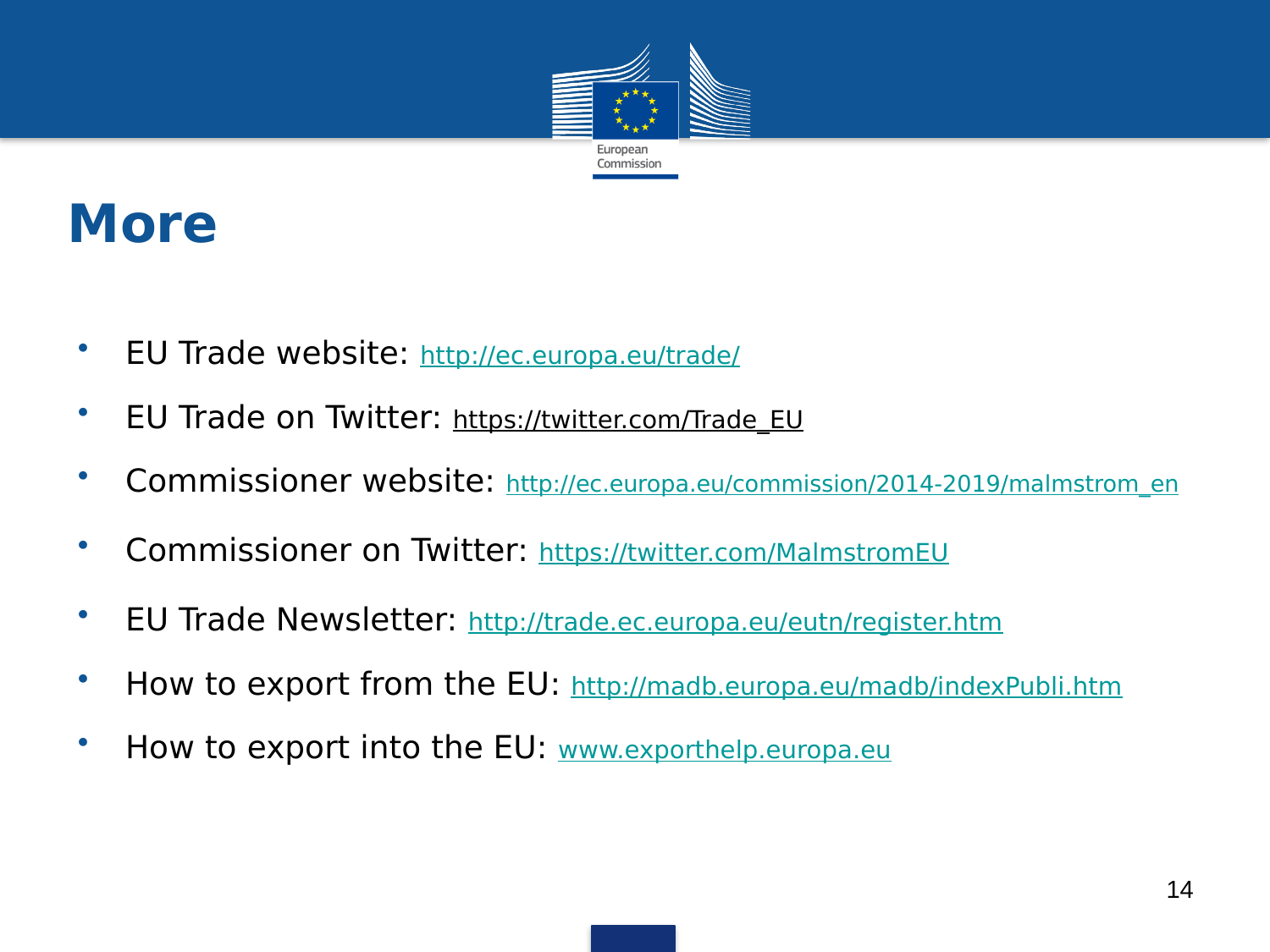

# More
EU Trade website: http://ec.europa.eu/trade/

EU Trade on Twitter: https://twitter.com/Trade_EU

Commissioner website: http://ec.europa.eu/commission/2014-2019/malmstrom_en

Commissioner on Twitter: https://twitter.com/MalmstromEU

EU Trade Newsletter: http://trade.ec.europa.eu/eutn/register.htm

How to export from the EU: http://madb.europa.eu/madb/indexPubli.htm

How to export into the EU: www.exporthelp.europa.eu
14